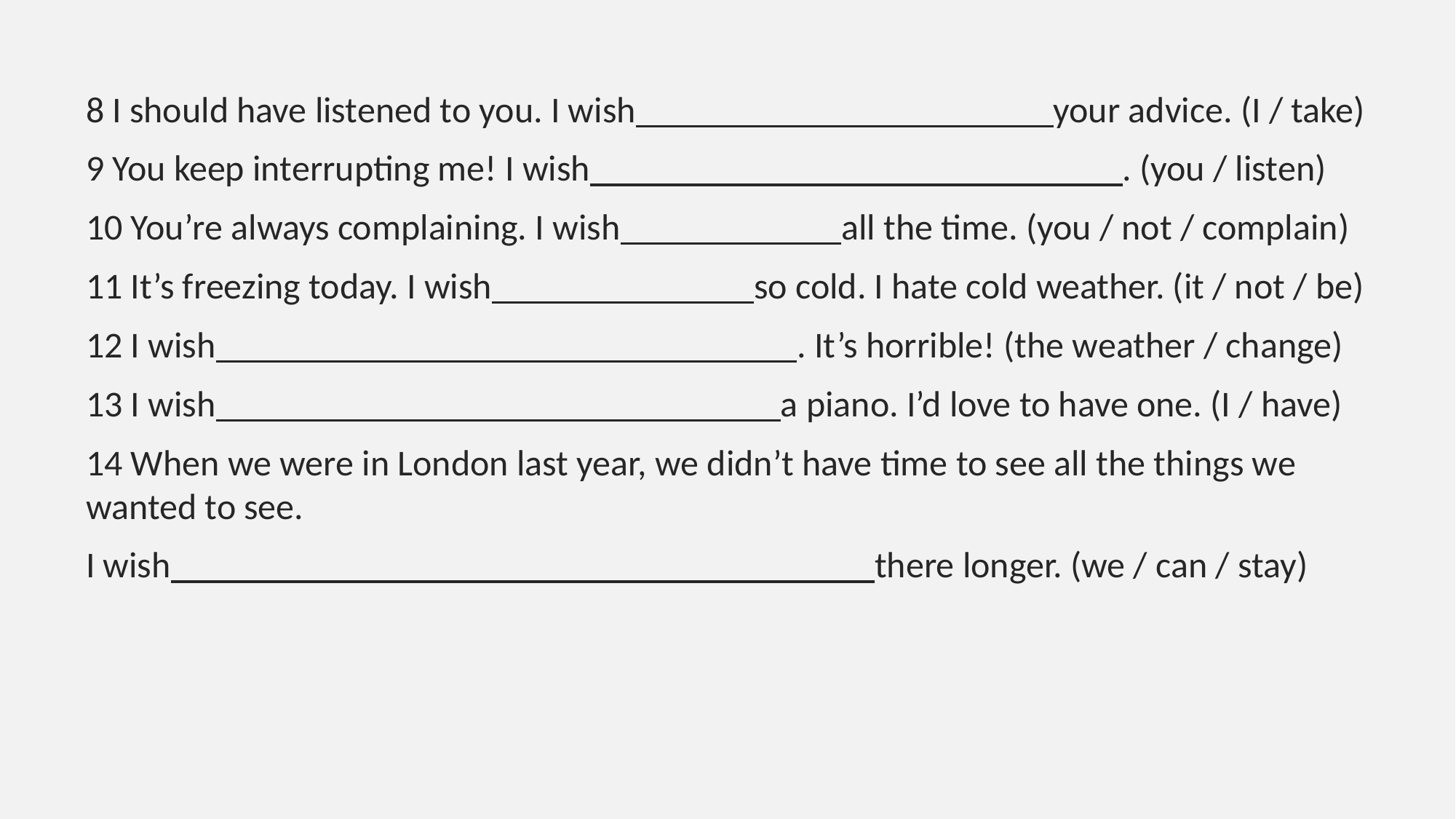

8 I should have listened to you. I wish                                                   your advice. (I / take)
9 You keep interrupting me! I wish                                                                 . (you / listen)
10 You’re always complaining. I wish                           all the time. (you / not / complain)
11 It’s freezing today. I wish                                so cold. I hate cold weather. (it / not / be)
12 I wish                                                                       . It’s horrible! (the weather / change)
13 I wish                                                                     a piano. I’d love to have one. (I / have)
14 When we were in London last year, we didn’t have time to see all the things we wanted to see.
I wish                                                                                      there longer. (we / can / stay)